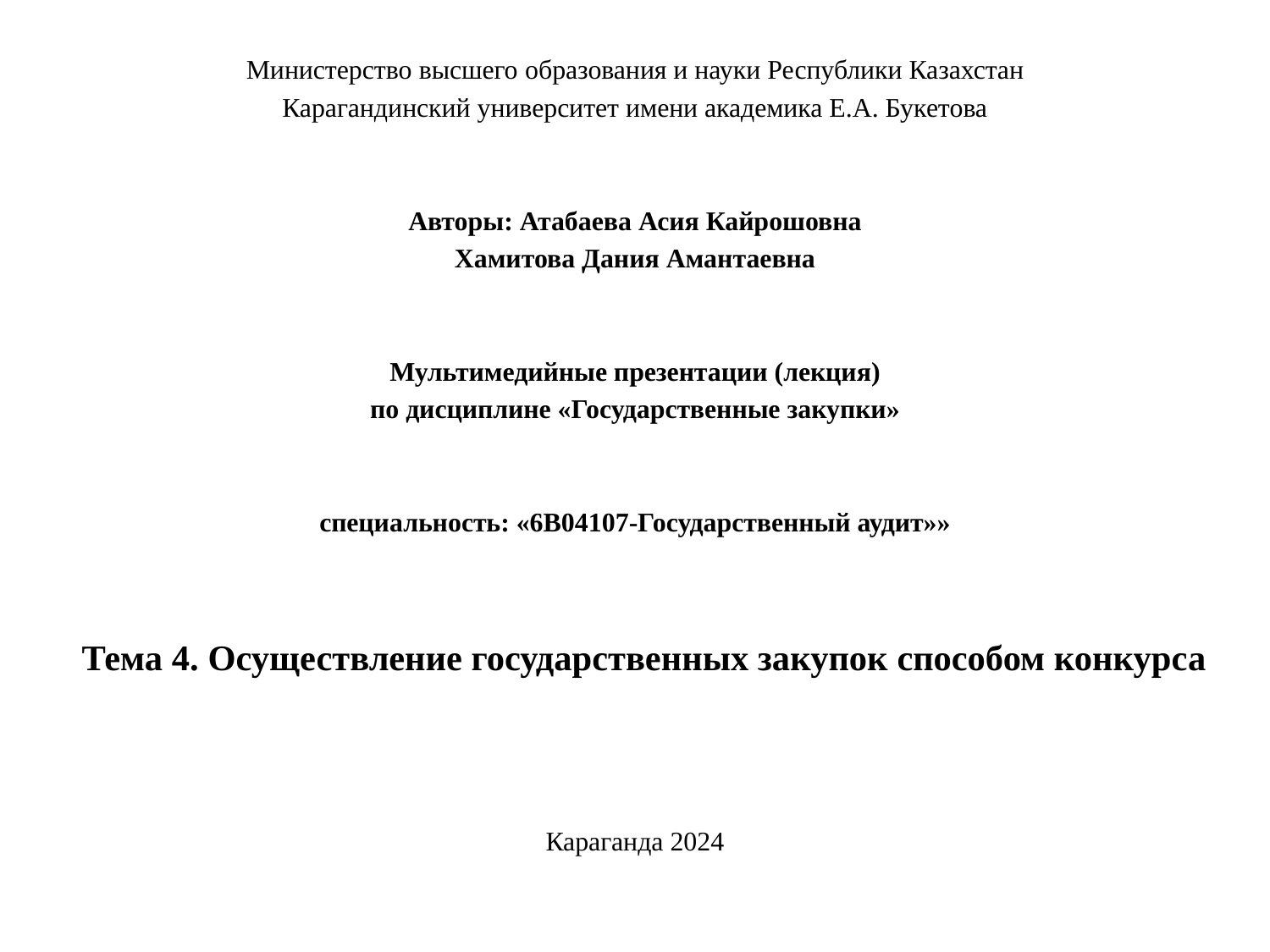

Министерство высшего образования и науки Республики Казахстан
Карагандинский университет имени академика Е.А. Букетова

Авторы: Атабаева Асия Кайрошовна
Хамитова Дания Амантаевна

Мультимедийные презентации (лекция)
по дисциплине «Государственные закупки»

специальность: «6B04107-Государственный аудит»»

  Тема 4. Осуществление государственных закупок способом конкурса

Караганда 2024